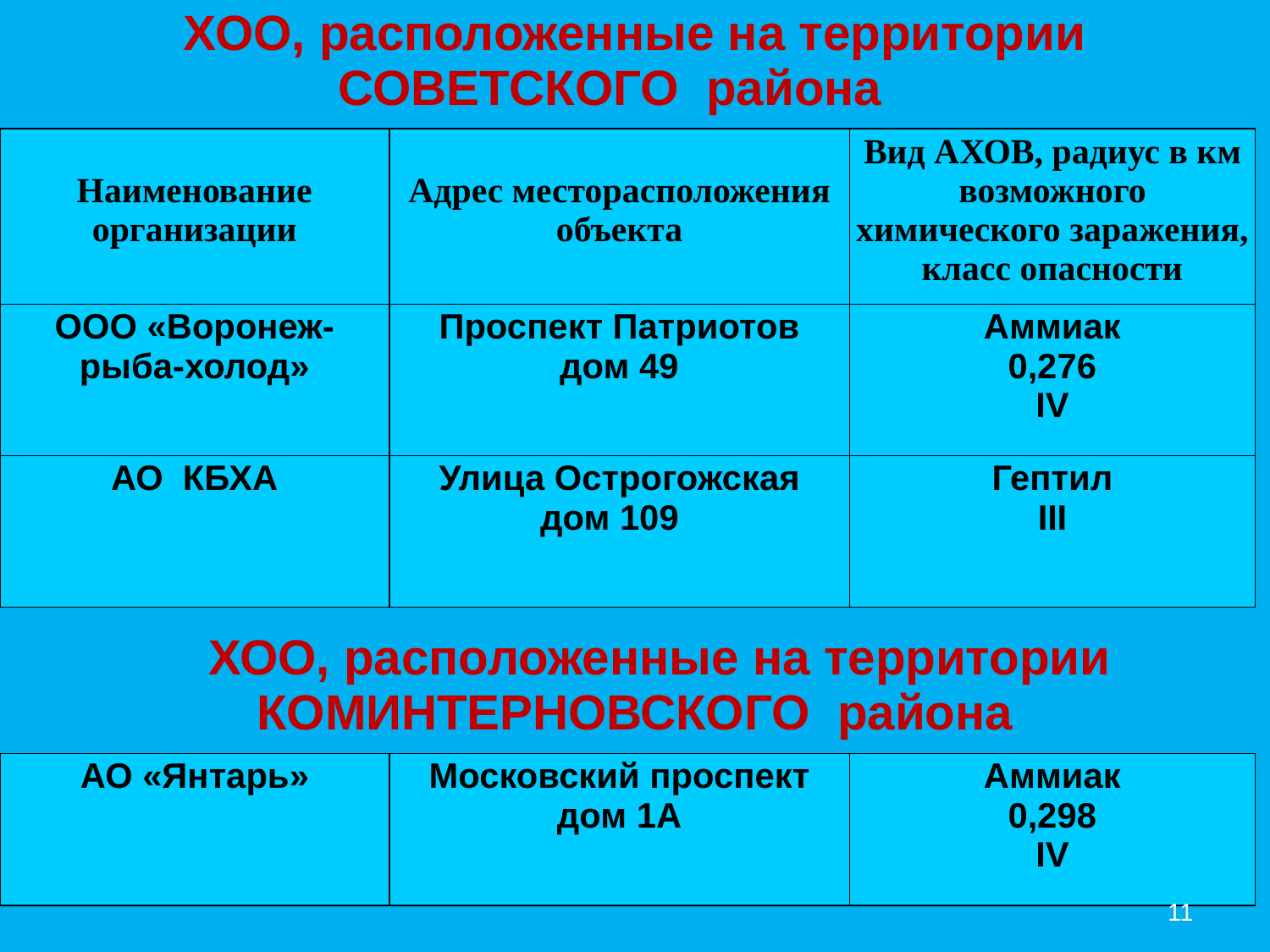

ХОО, расположенные на территории
СОВЕТСКОГО  района
| Наименование организации | Адрес месторасположения объекта | Вид АХОВ, радиус в км возможного химического заражения, класс опасности |
| --- | --- | --- |
| ООО «Воронеж-рыба-холод» | Проспект Патриотов дом 49 | Аммиак 0,276 IV |
| АО КБХА | Улица Острогожская дом 109 | Гептил III |
ХОО, расположенные на территории
КОМИНТЕРНОВСКОГО  района
| АО «Янтарь» | Московский проспект дом 1А | Аммиак 0,298 IV |
| --- | --- | --- |
11